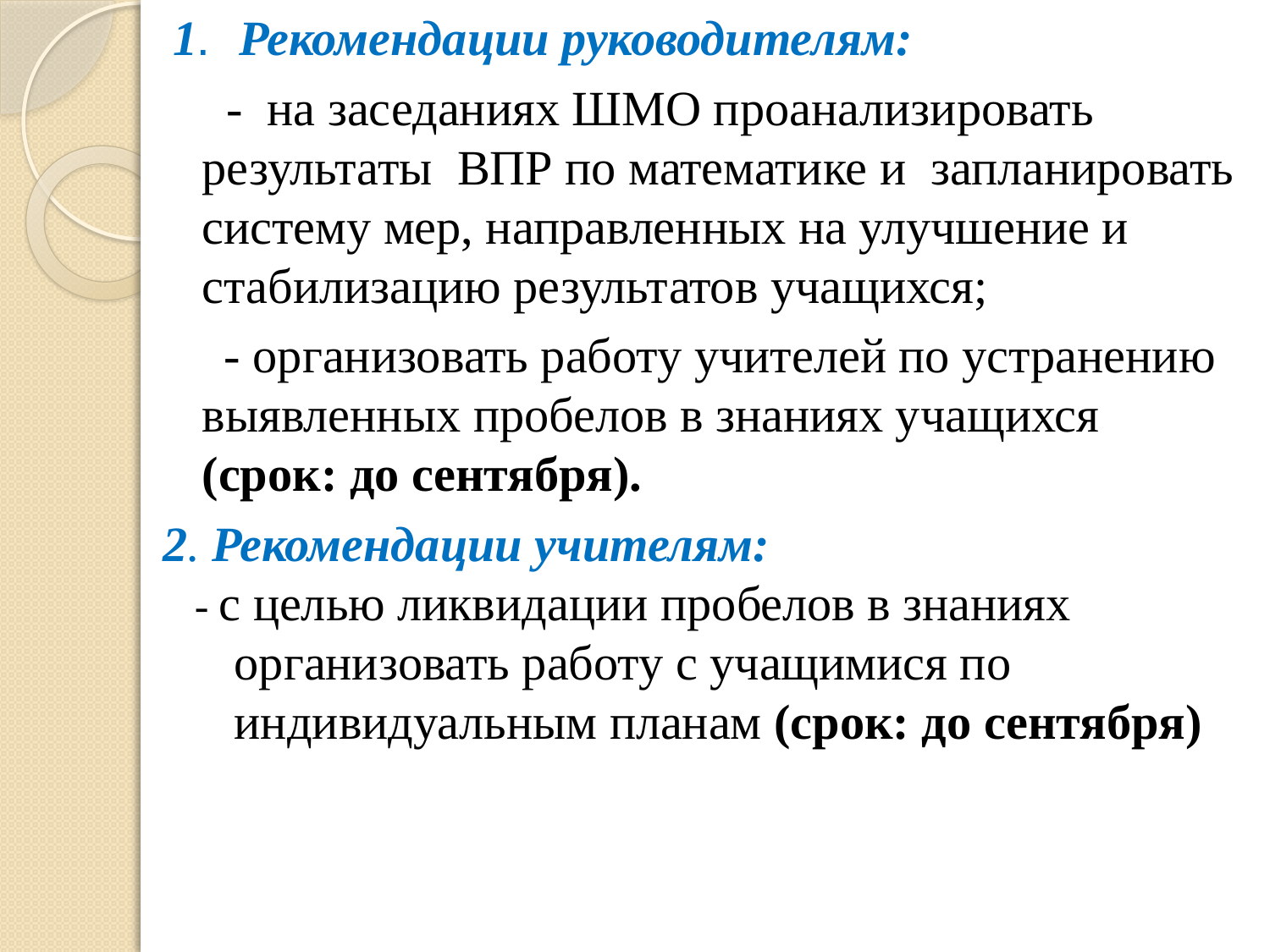

1.  Рекомендации руководителям:
      -  на заседаниях ШМО проанализировать результаты  ВПР по математике и  запланировать систему мер, направленных на улучшение и стабилизацию результатов учащихся;
     - организовать работу учителей по устранению выявленных пробелов в знаниях учащихся (срок: до сентября).
2. Рекомендации учителям:
   - с целью ликвидации пробелов в знаниях организовать работу с учащимися по индивидуальным планам (срок: до сентября)

#